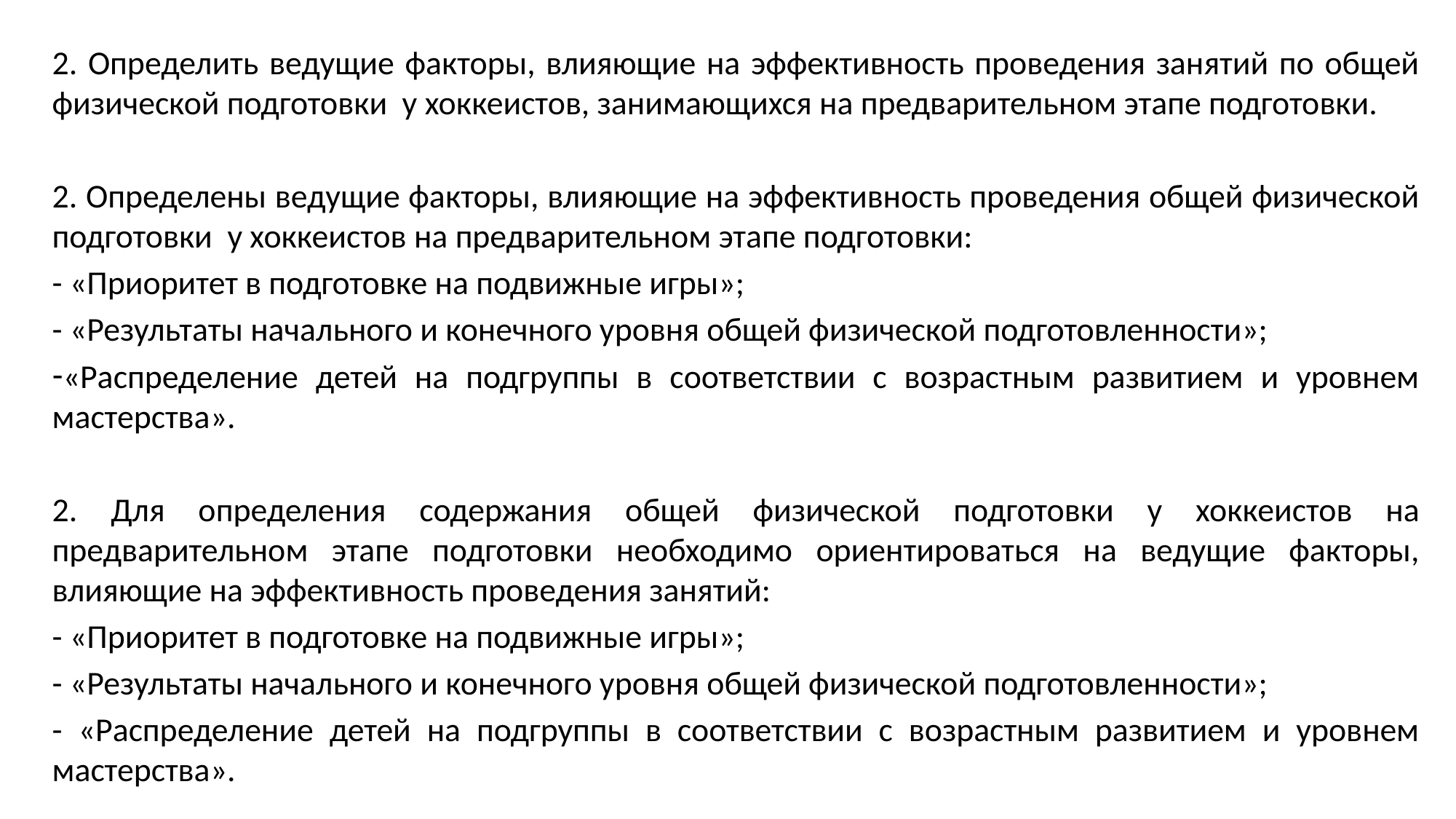

2. Определить ведущие факторы, влияющие на эффективность проведения занятий по общей физической подготовки  у хоккеистов, занимающихся на предварительном этапе подготовки.

2. Определены ведущие факторы, влияющие на эффективность проведения общей физической подготовки  у хоккеистов на предварительном этапе подготовки:
- «Приоритет в подготовке на подвижные игры»;
- «Результаты начального и конечного уровня общей физической подготовленности»;
«Распределение детей на подгруппы в соответствии с возрастным развитием и уровнем мастерства».

2. Для определения содержания общей физической подготовки у хоккеистов на предварительном этапе подготовки необходимо ориентироваться на ведущие факторы, влияющие на эффективность проведения занятий:
- «Приоритет в подготовке на подвижные игры»;
- «Результаты начального и конечного уровня общей физической подготовленности»;
- «Распределение детей на подгруппы в соответствии с возрастным развитием и уровнем мастерства».

#